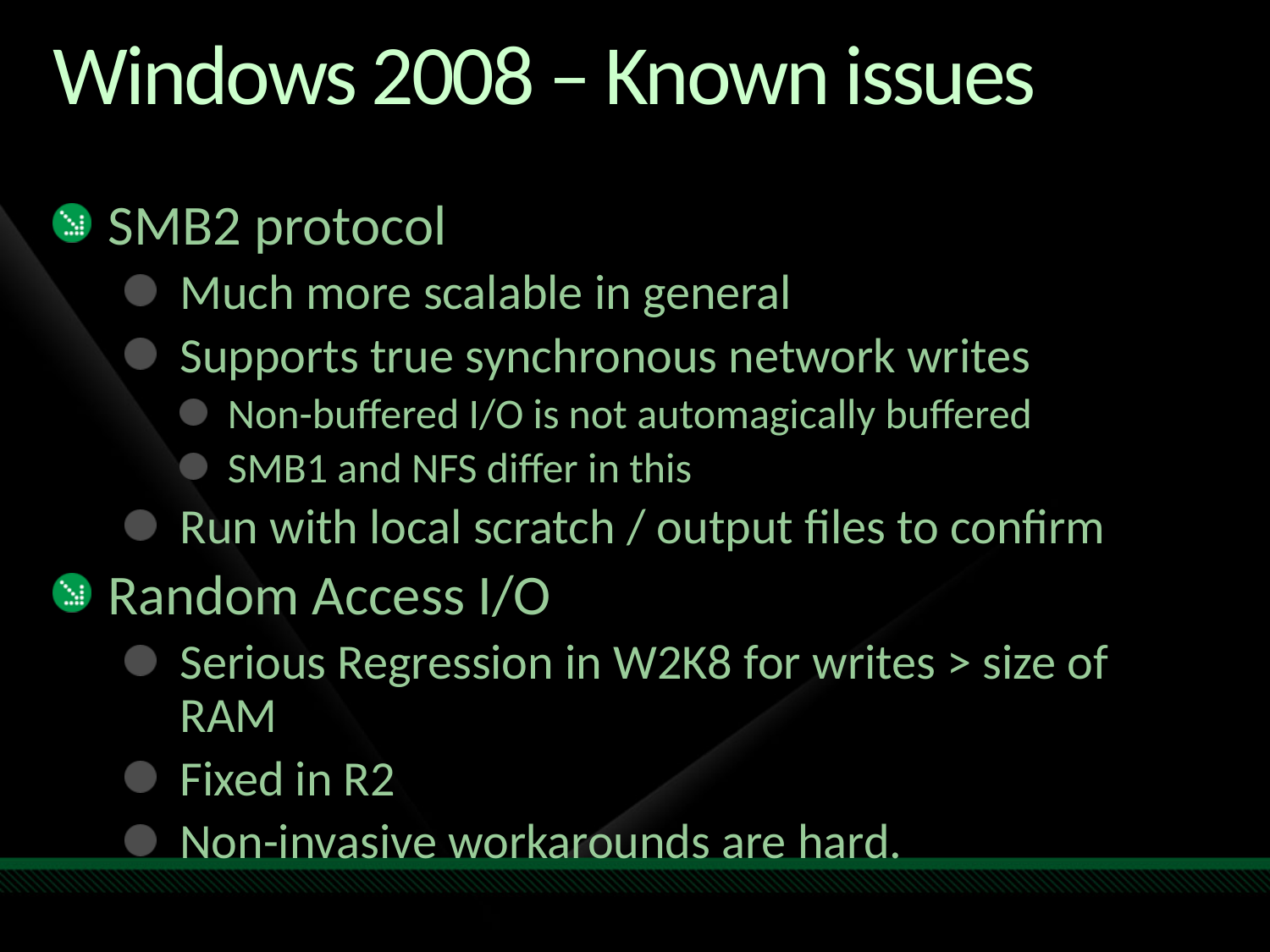

# Windows 2008 – Known issues
SMB2 protocol
Much more scalable in general
Supports true synchronous network writes
Non-buffered I/O is not automagically buffered
SMB1 and NFS differ in this
Run with local scratch / output files to confirm
Random Access I/O
Serious Regression in W2K8 for writes > size of RAM
Fixed in R2
Non-invasive workarounds are hard.